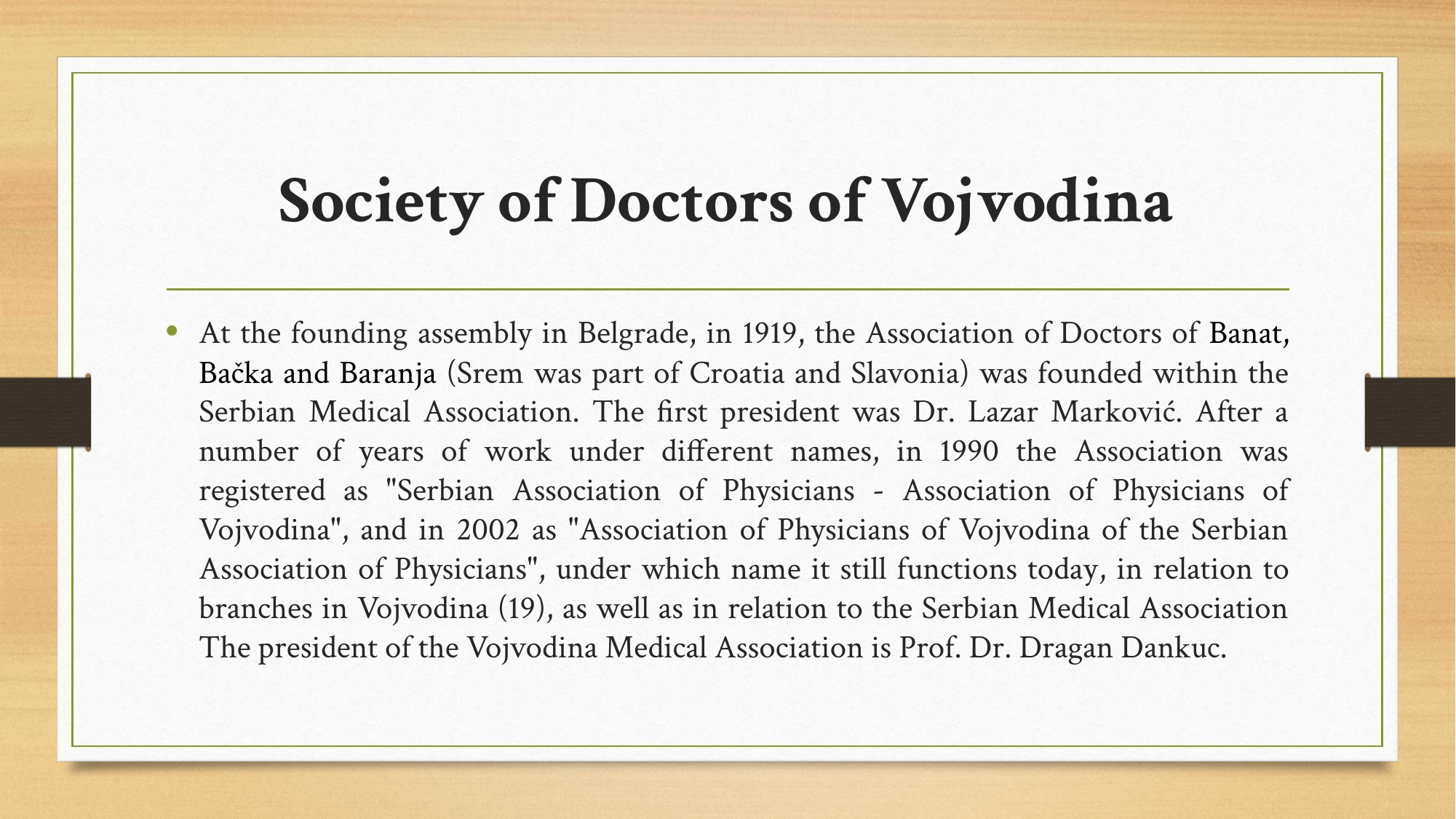

# Society of Doctors of Vojvodina
At the founding assembly in Belgrade, in 1919, the Association of Doctors of Banat, Bačka and Baranja (Srem was part of Croatia and Slavonia) was founded within the Serbian Medical Association. The first president was Dr. Lazar Marković. After a number of years of work under different names, in 1990 the Association was registered as "Serbian Association of Physicians - Association of Physicians of Vojvodina", and in 2002 as "Association of Physicians of Vojvodina of the Serbian Association of Physicians", under which name it still functions today, in relation to branches in Vojvodina (19), as well as in relation to the Serbian Medical Association The president of the Vojvodina Medical Association is Prof. Dr. Dragan Dankuc.